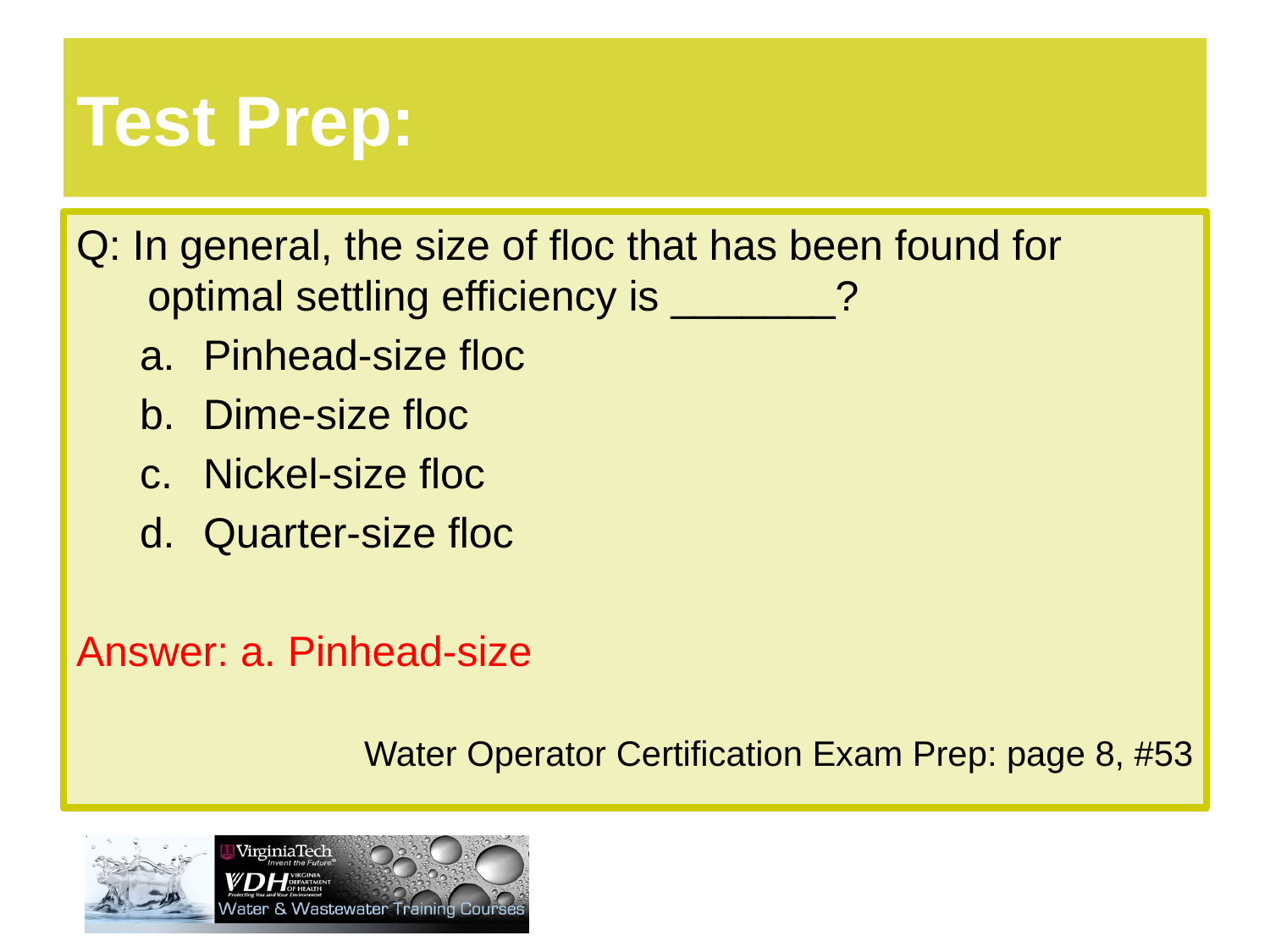

# Test Prep:
Q: In general, the size of floc that has been found for optimal settling efficiency is _______?
Pinhead-size floc
Dime-size floc
Nickel-size floc
Quarter-size floc

Answer: a. Pinhead-size

Water Operator Certification Exam Prep: page 8, #53